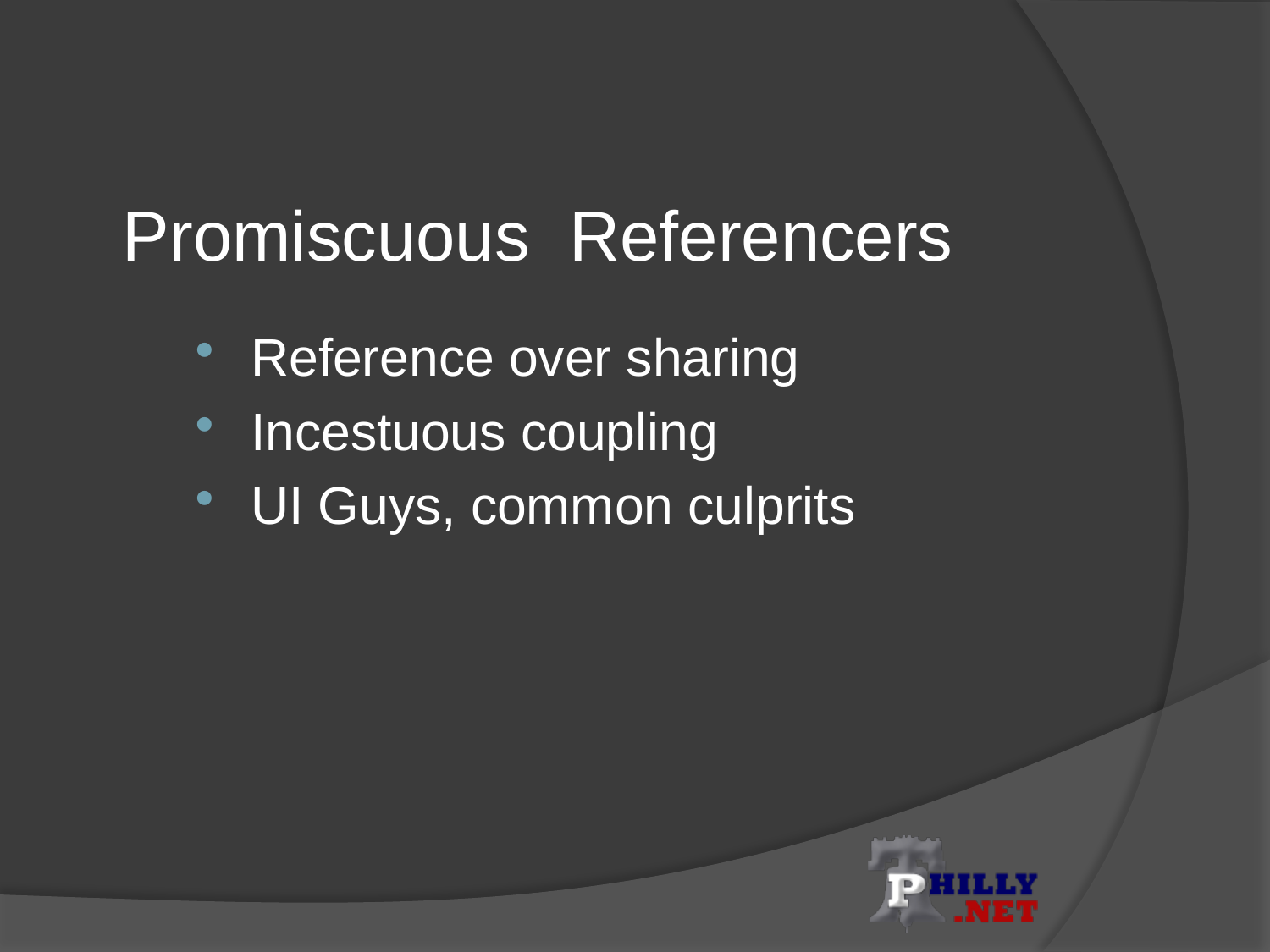

# Promiscuous  Referencers
Reference over sharing
Incestuous coupling
UI Guys, common culprits